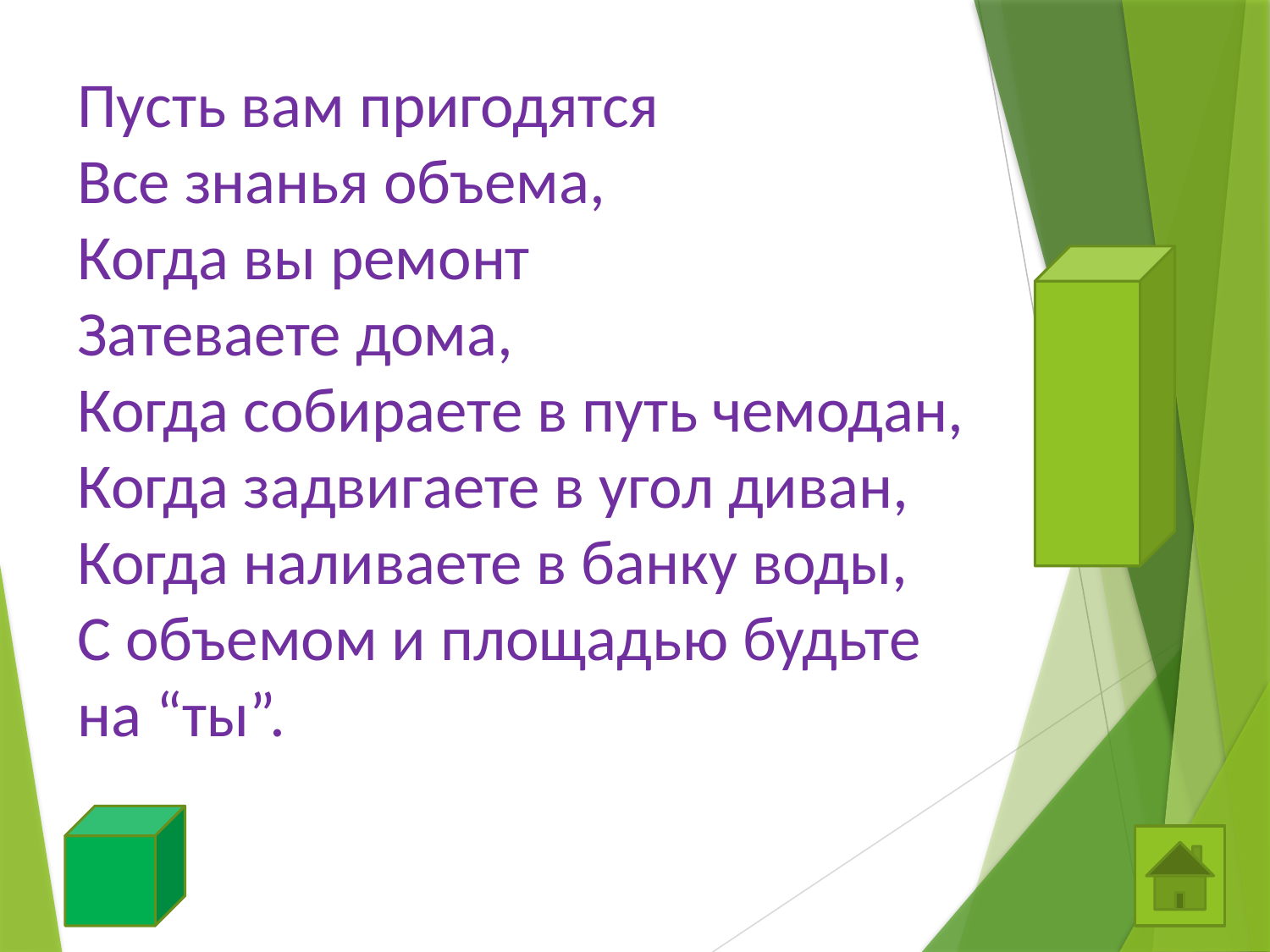

Пусть вам пригодятся
Все знанья объема,
Когда вы ремонт
Затеваете дома,
Когда собираете в путь чемодан,
Когда задвигаете в угол диван,
Когда наливаете в банку воды,
С объемом и площадью будьте на “ты”.